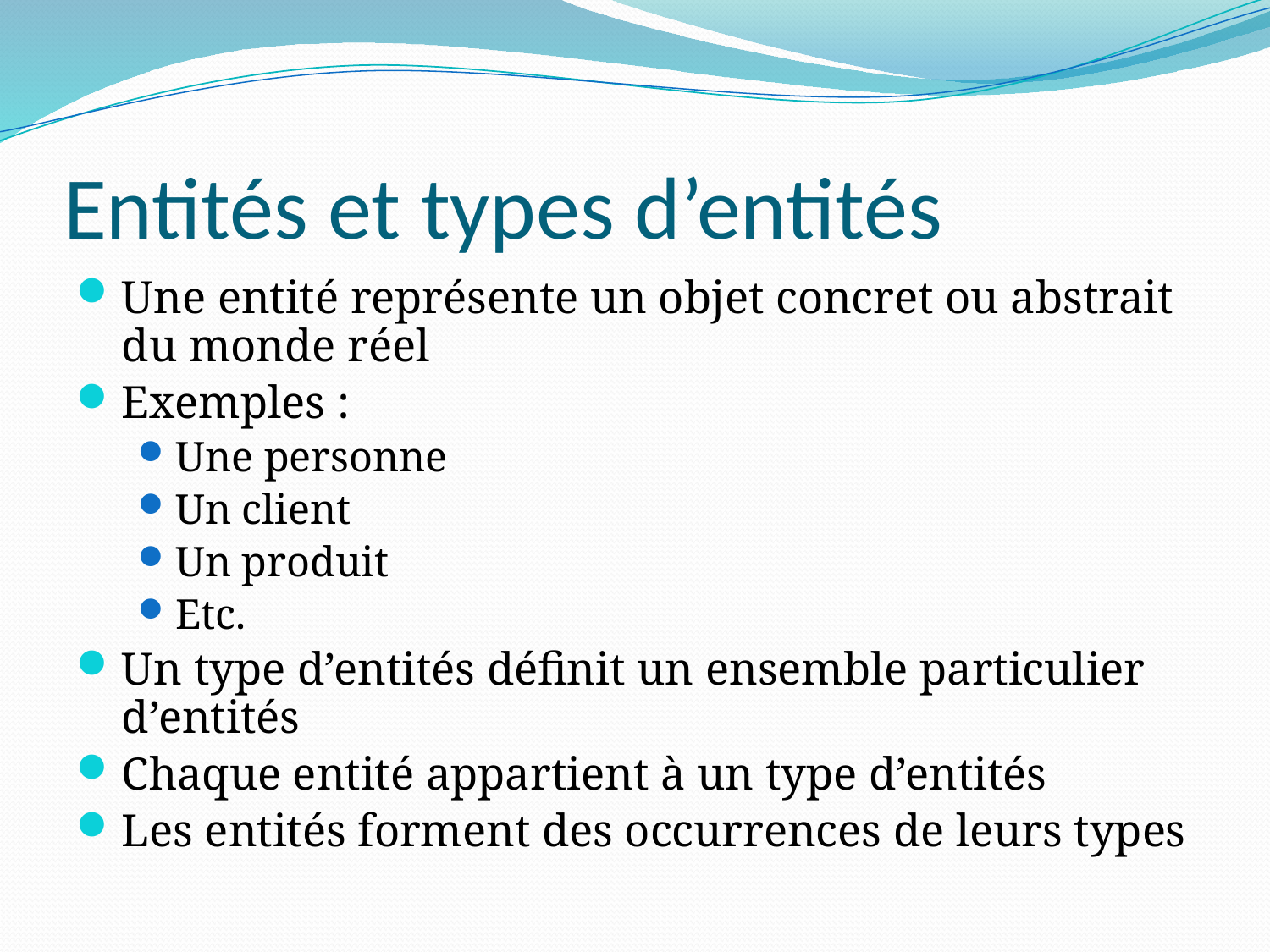

# Entités et types d’entités
Une entité représente un objet concret ou abstrait du monde réel
Exemples :
Une personne
Un client
Un produit
Etc.
Un type d’entités définit un ensemble particulier d’entités
Chaque entité appartient à un type d’entités
Les entités forment des occurrences de leurs types